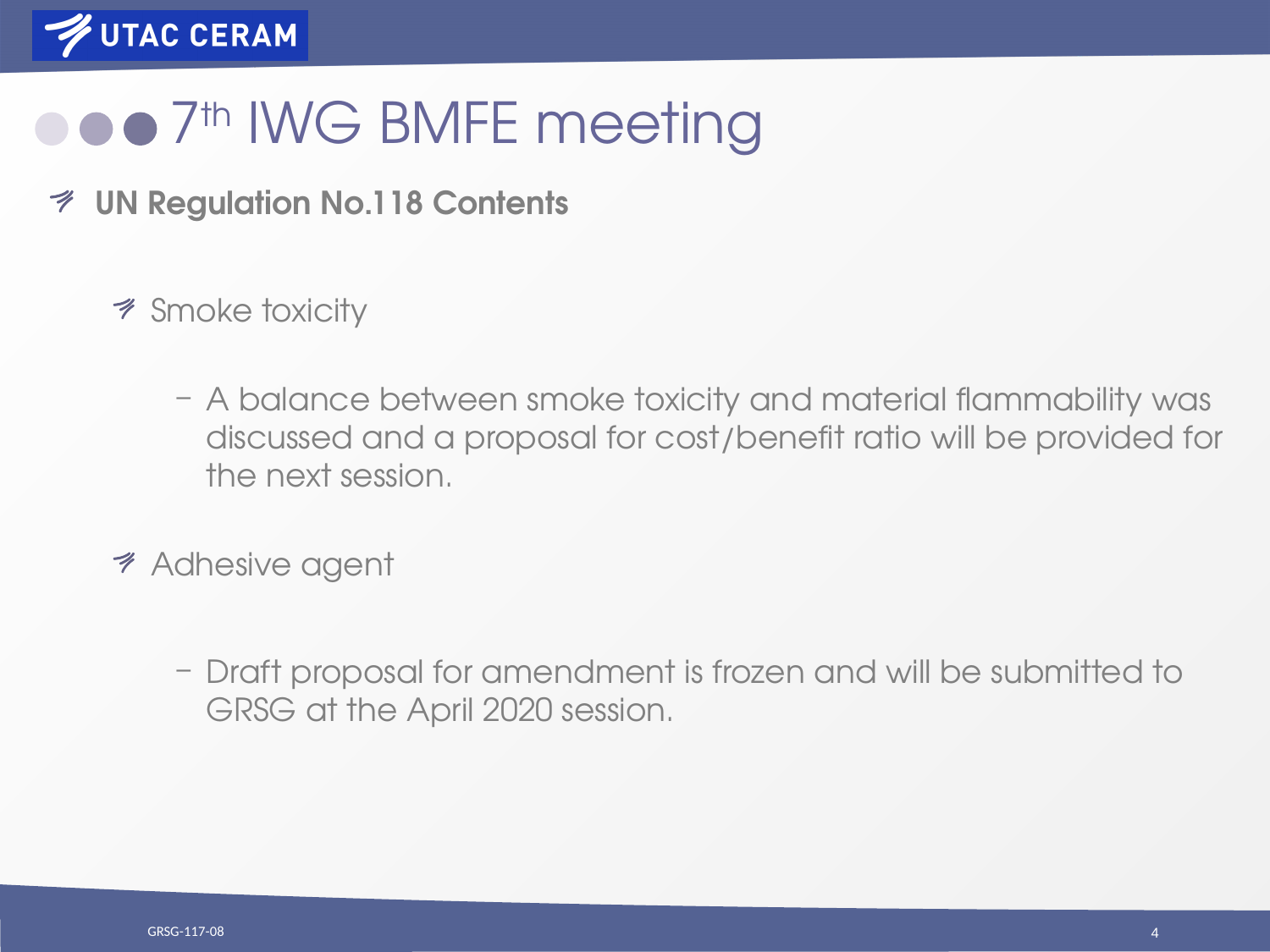

# 7th IWG BMFE meeting
UN Regulation No.118 Contents

Smoke toxicity

A balance between smoke toxicity and material flammability was discussed and a proposal for cost/benefit ratio will be provided for the next session.

Adhesive agent

Draft proposal for amendment is frozen and will be submitted to GRSG at the April 2020 session.

GRSG-117-08